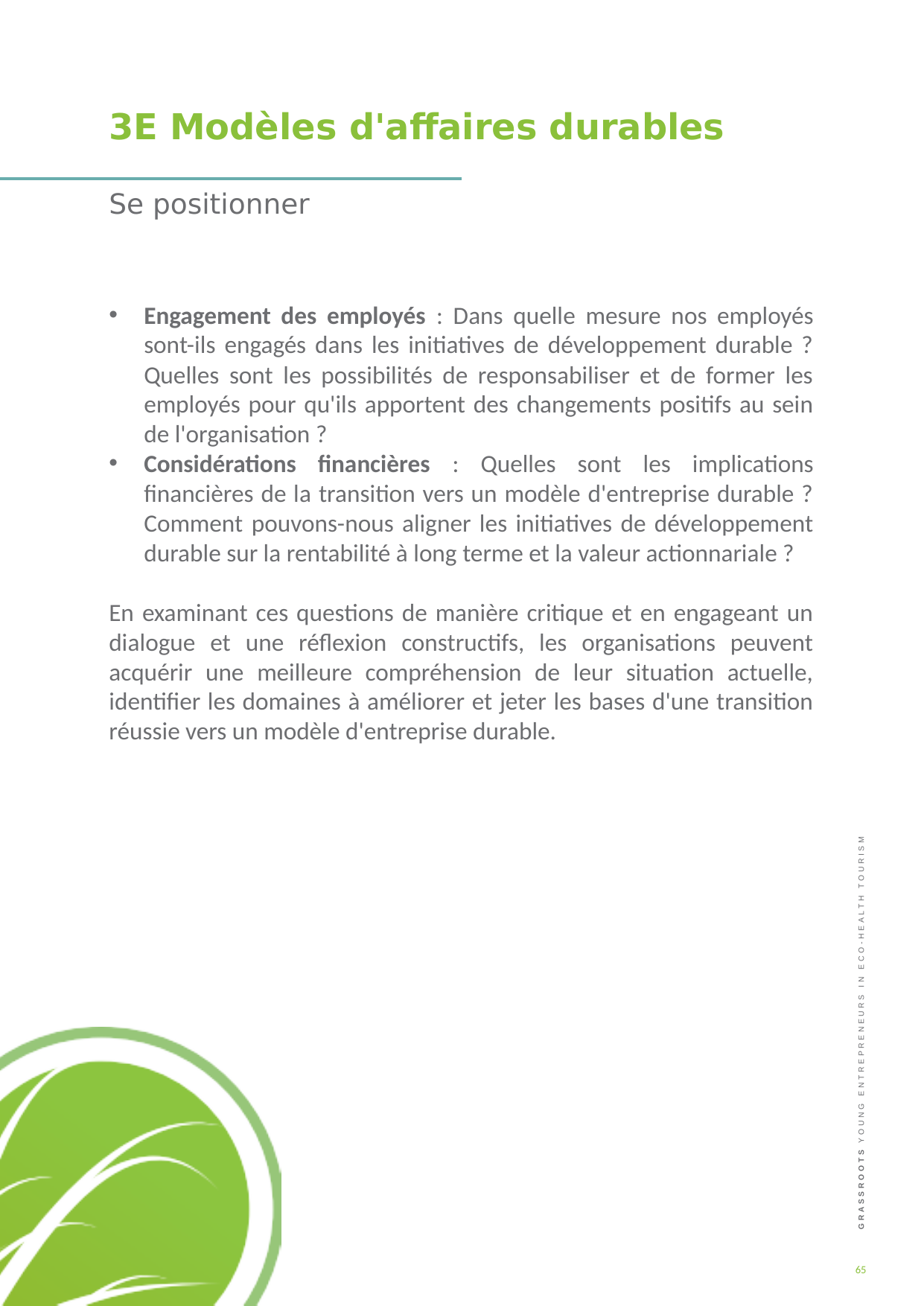

3E Modèles d'affaires durables
Se positionner
Engagement des employés : Dans quelle mesure nos employés sont-ils engagés dans les initiatives de développement durable ? Quelles sont les possibilités de responsabiliser et de former les employés pour qu'ils apportent des changements positifs au sein de l'organisation ?
Considérations financières : Quelles sont les implications financières de la transition vers un modèle d'entreprise durable ? Comment pouvons-nous aligner les initiatives de développement durable sur la rentabilité à long terme et la valeur actionnariale ?

En examinant ces questions de manière critique et en engageant un dialogue et une réflexion constructifs, les organisations peuvent acquérir une meilleure compréhension de leur situation actuelle, identifier les domaines à améliorer et jeter les bases d'une transition réussie vers un modèle d'entreprise durable.

65